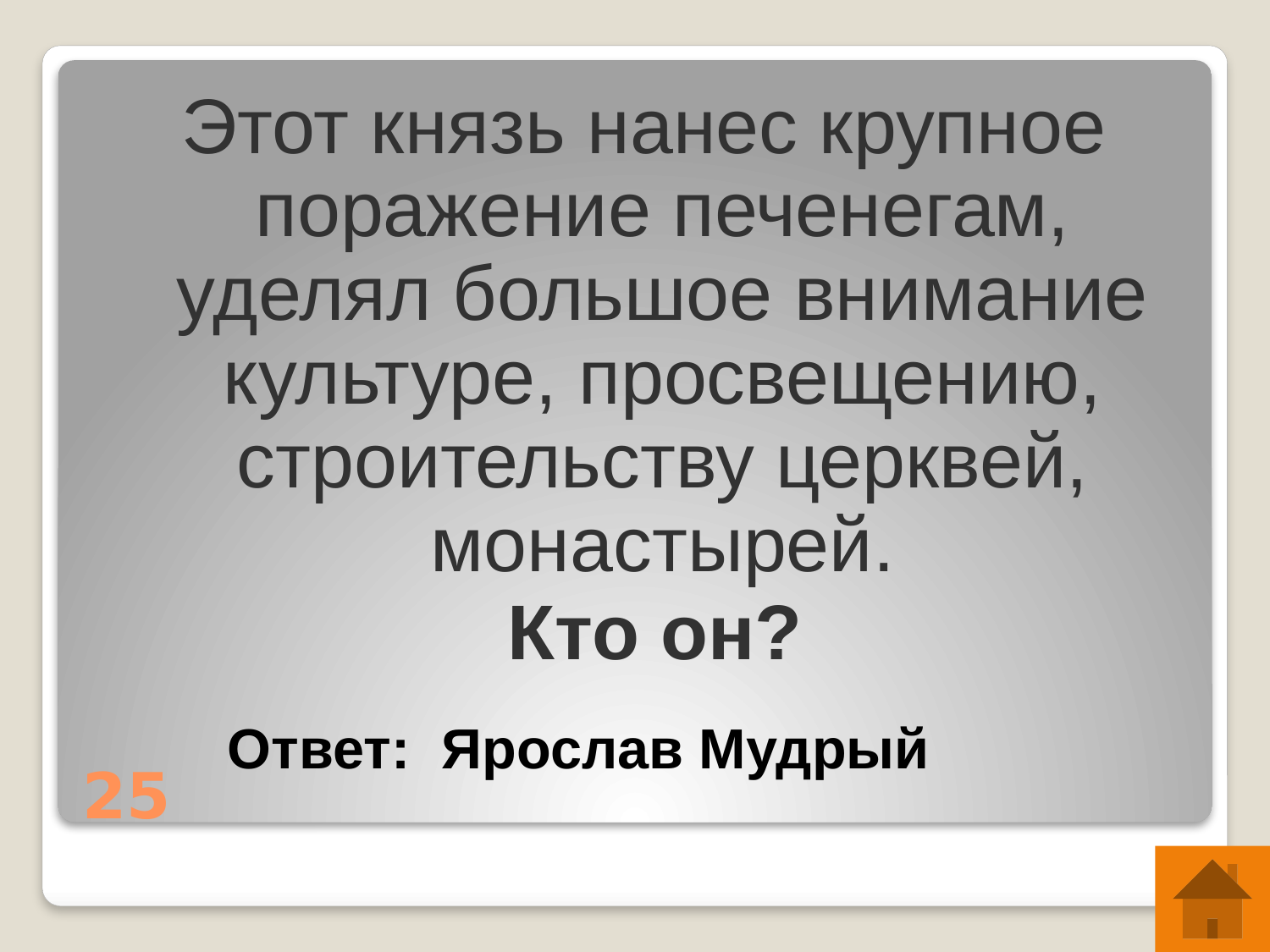

Этот князь нанес крупное поражение печенегам, уделял большое внимание культуре, просвещению, строительству церквей, монастырей.
 Кто он?
# 25
Ответ:  Ярослав Мудрый